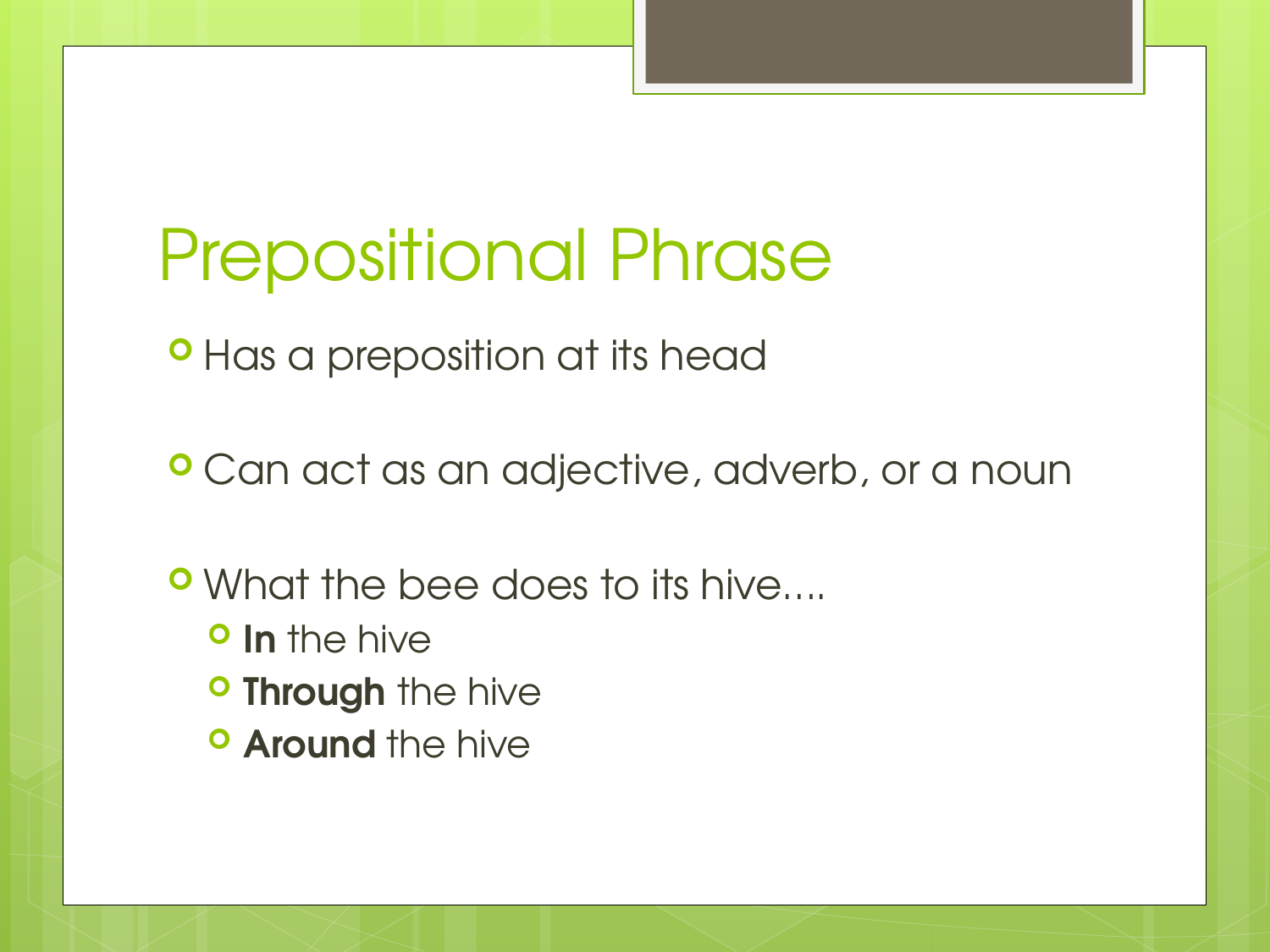

# Prepositional Phrase
Has a preposition at its head

Can act as an adjective, adverb, or a noun

What the bee does to its hive….
In the hive
Through the hive
Around the hive